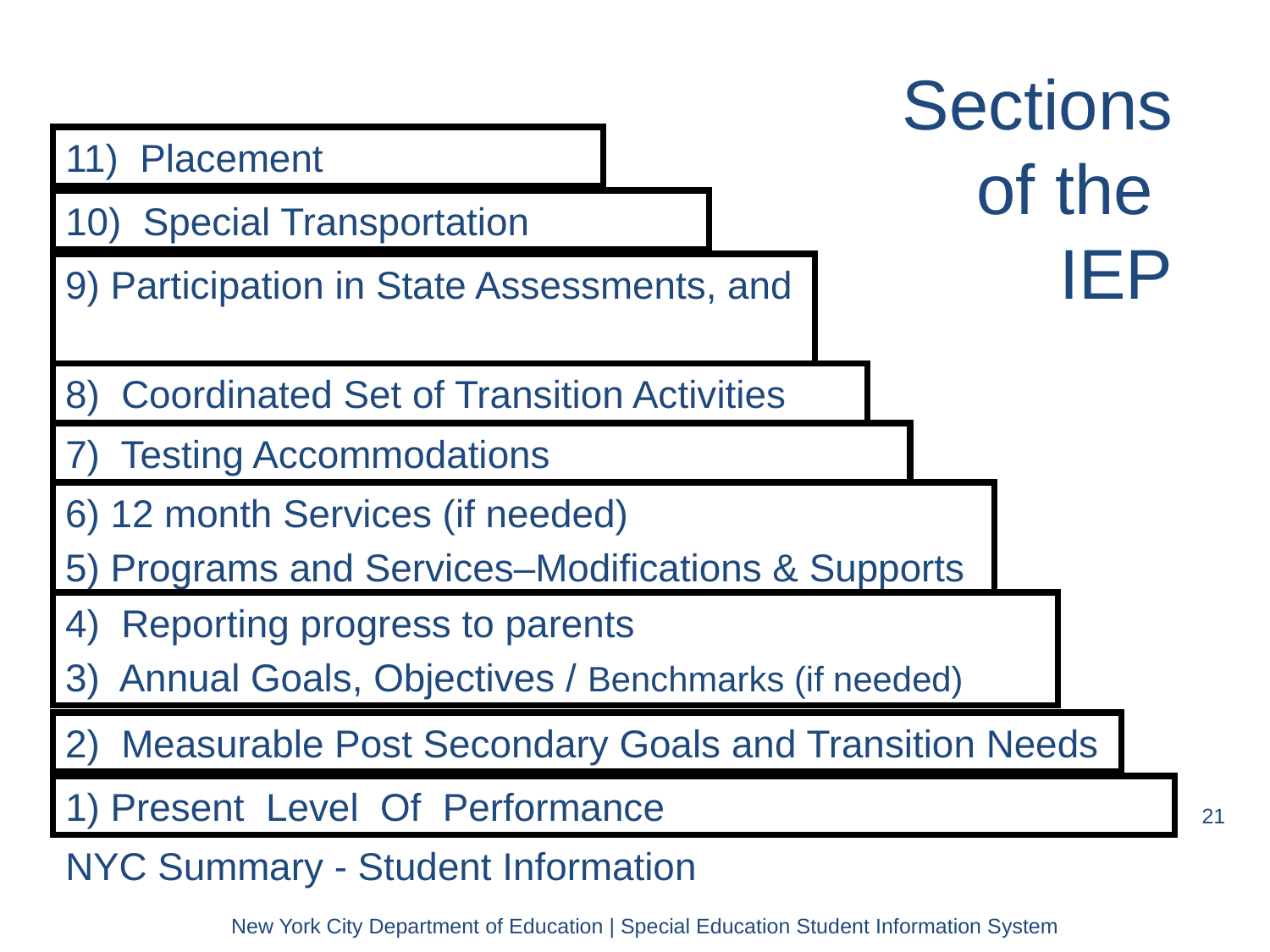

Sections of the
IEP
11)  Placement
10)  Special Transportation
9) Participation in State Assessments, and
with Students without Disabilities
8)  Coordinated Set of Transition Activities
7)  Testing Accommodations
6) 12 month Services (if needed)
5) Programs and Services–Modifications & Supports
4)  Reporting progress to parents
3)  Annual Goals, Objectives / Benchmarks (if needed)
2)  Measurable Post Secondary Goals and Transition Needs
1) Present  Level  Of  Performance
21
NYC Summary - Student Information
New York City Department of Education | Special Education Student Information System